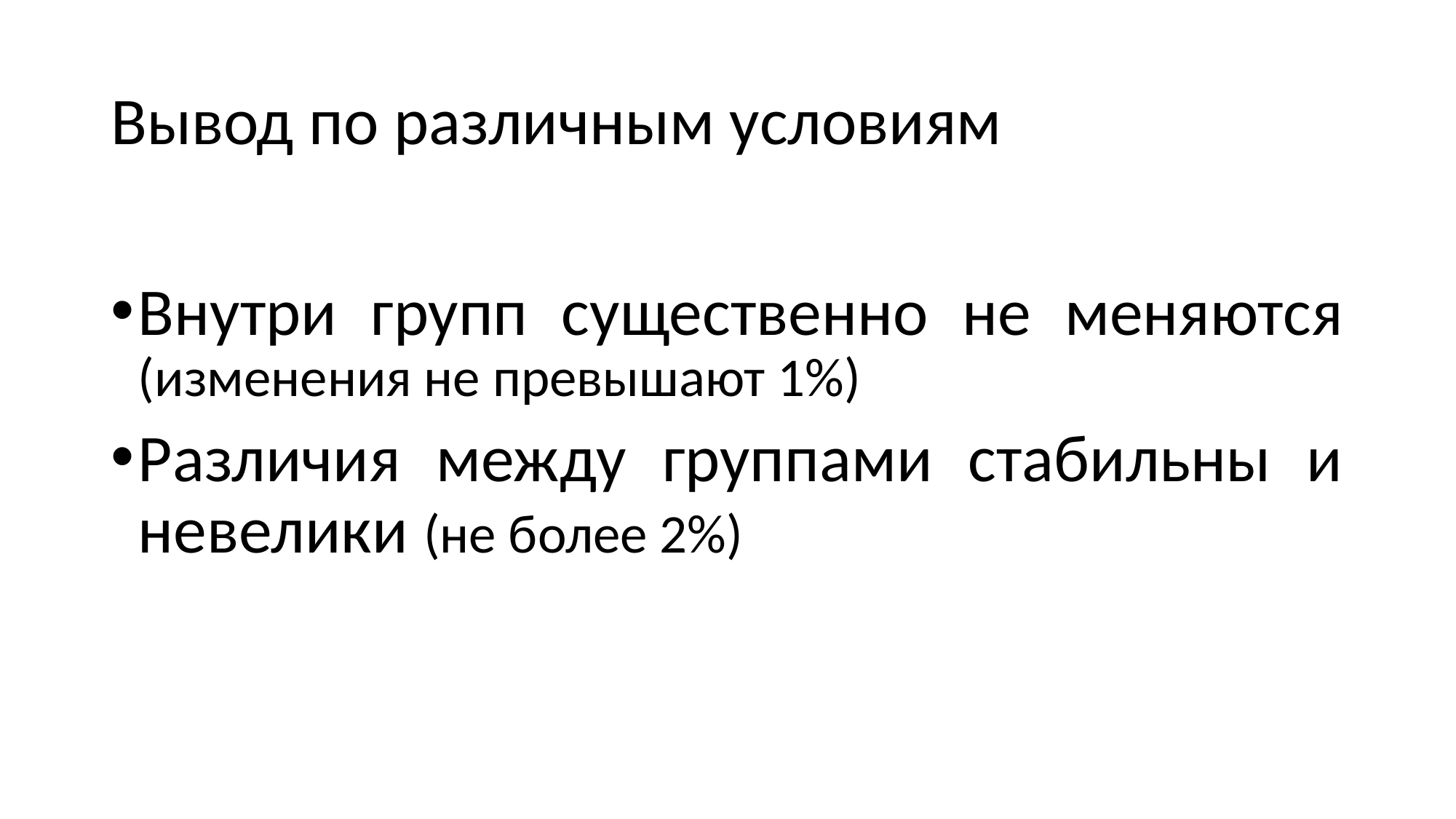

# Вывод по различным условиям
Внутри групп существенно не меняются (изменения не превышают 1%)
Различия между группами стабильны и невелики (не более 2%)